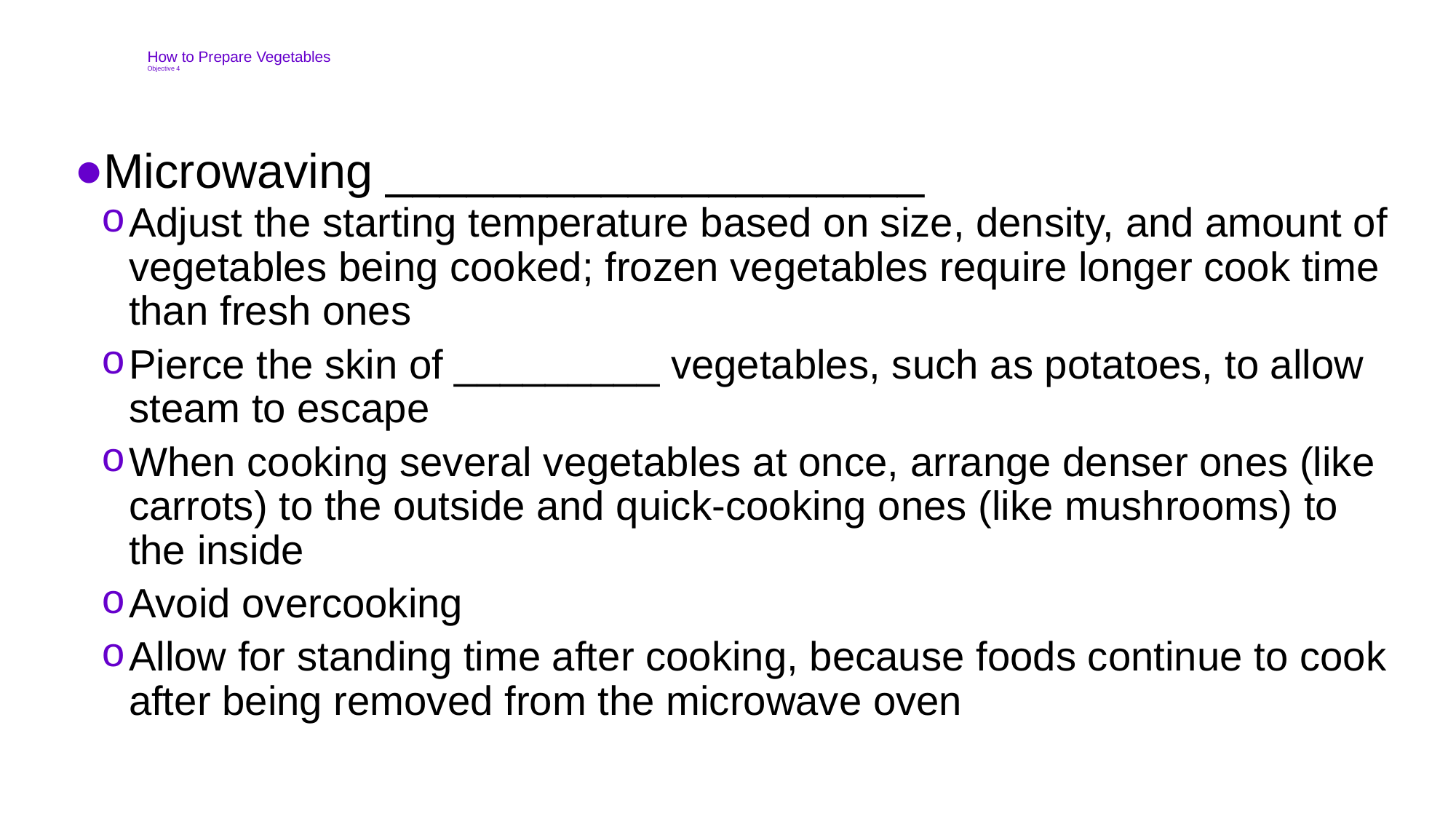

# How to Prepare Vegetables Objective 4
Microwaving ____________________
Adjust the starting temperature based on size, density, and amount of vegetables being cooked; frozen vegetables require longer cook time than fresh ones
Pierce the skin of _________ vegetables, such as potatoes, to allow steam to escape
When cooking several vegetables at once, arrange denser ones (like carrots) to the outside and quick-cooking ones (like mushrooms) to the inside
Avoid overcooking
Allow for standing time after cooking, because foods continue to cook after being removed from the microwave oven